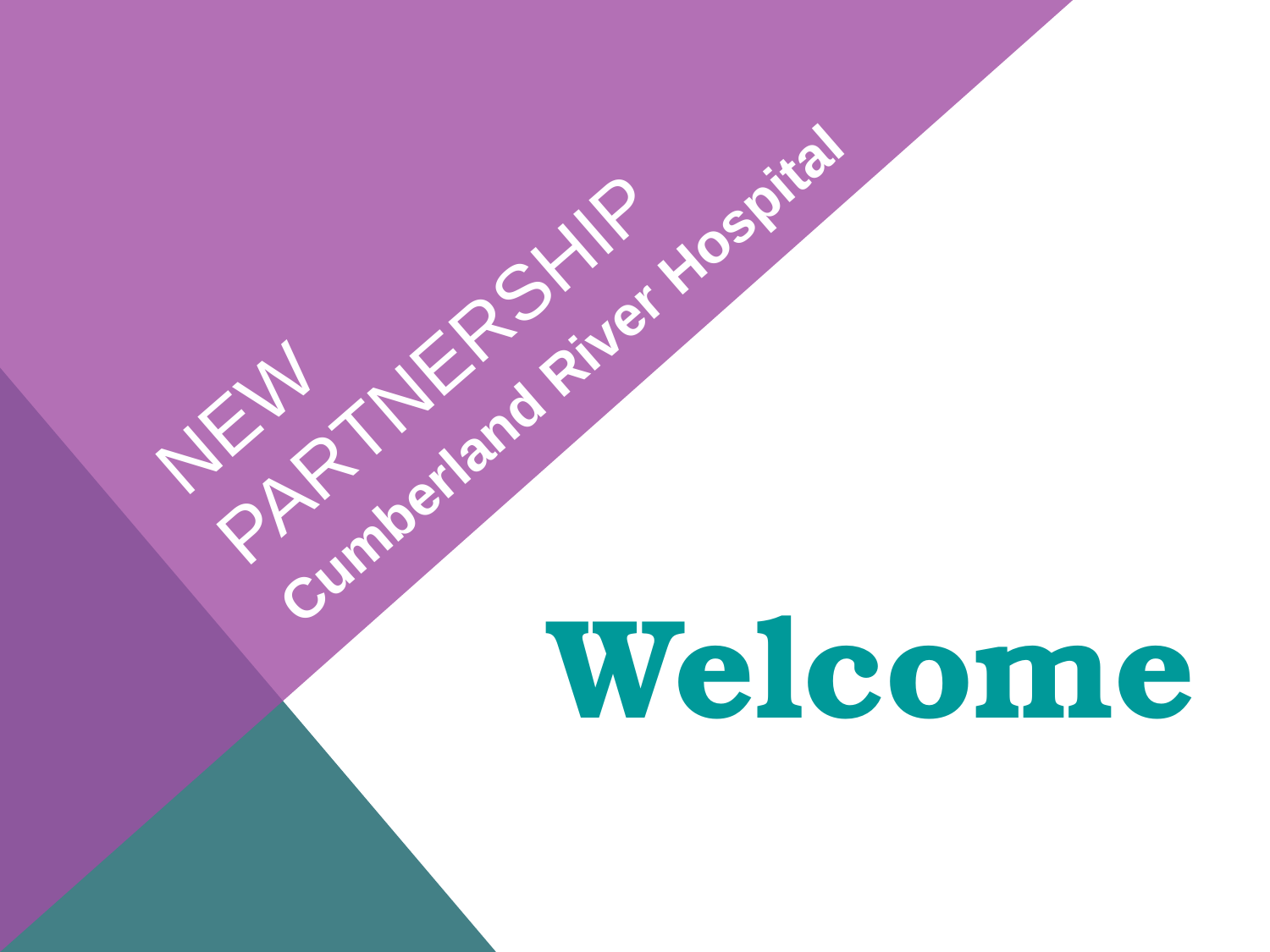

# New Partnership
Cumberland River Hospital
Welcome